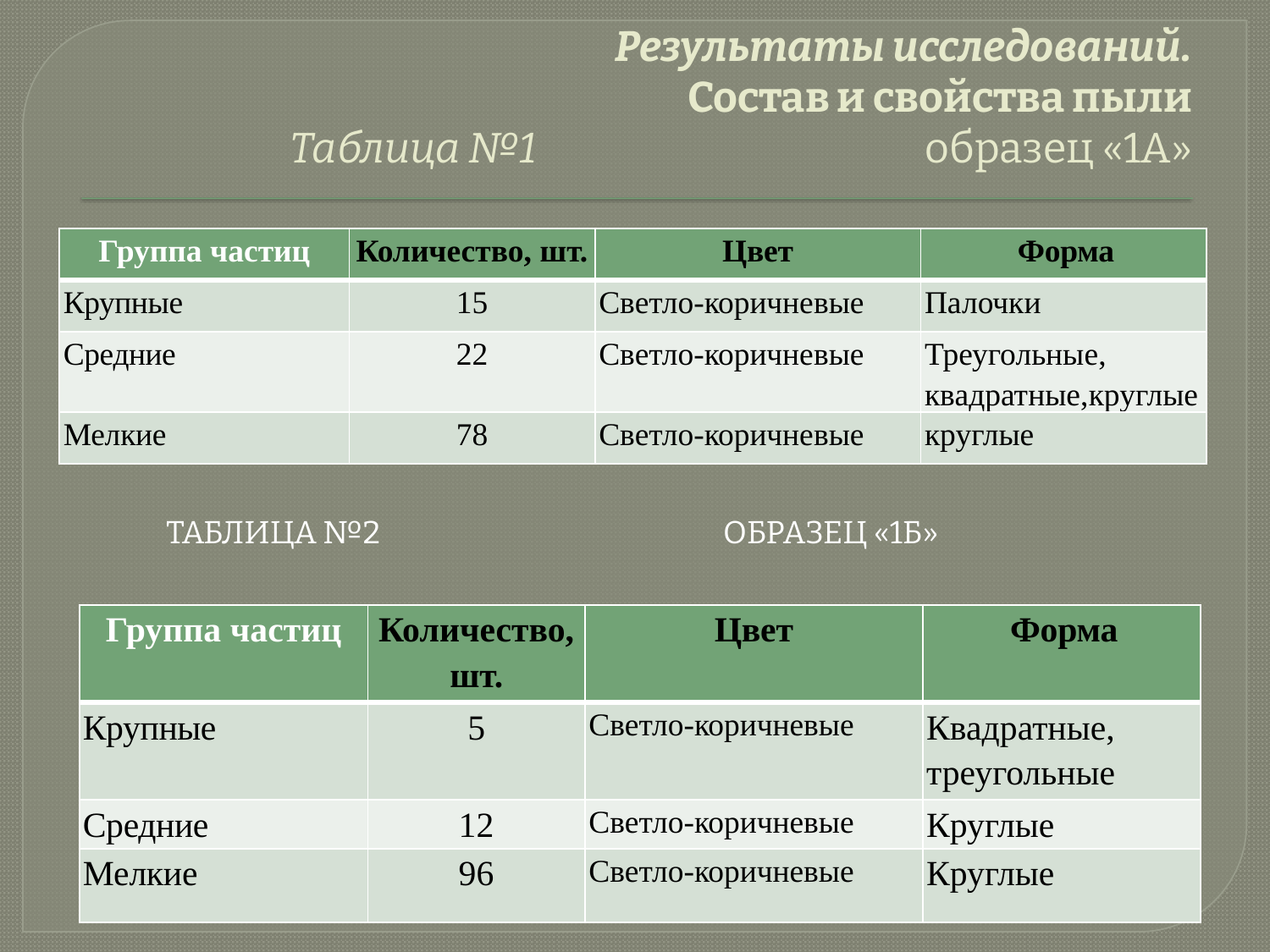

# Результаты исследований. Состав и свойства пыли Таблица №1				образец «1А»
| Группа частиц | Количество, шт. | Цвет | Форма |
| --- | --- | --- | --- |
| Крупные | 15 | Светло-коричневые | Палочки |
| Средние | 22 | Светло-коричневые | Треугольные, квадратные,круглые |
| Мелкие | 78 | Светло-коричневые | круглые |
ТАБЛИЦА №2                                                      ОБРАЗЕЦ «1Б»
| Группа частиц | Количество, шт. | Цвет | Форма |
| --- | --- | --- | --- |
| Крупные | 5 | Светло-коричневые | Квадратные, треугольные |
| Средние | 12 | Светло-коричневые | Круглые |
| Мелкие | 96 | Светло-коричневые | Круглые |